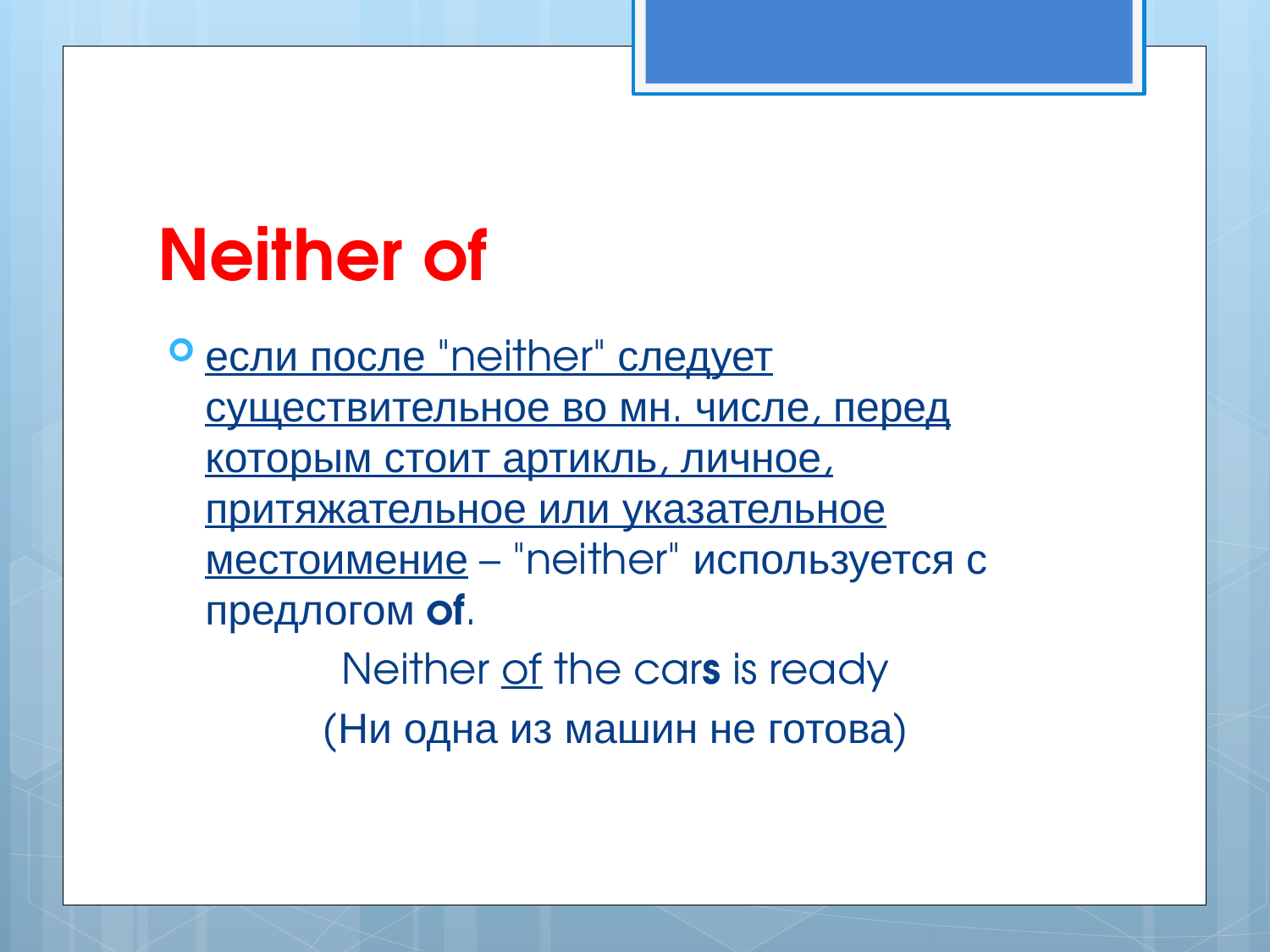

# Neither of
если после "neither" следует существительное во мн. числе, перед которым стоит артикль, личное, притяжательное или указательное местоимение – "neither" используется с предлогом of.
Neither of the cars is ready
(Ни одна из машин не готова)